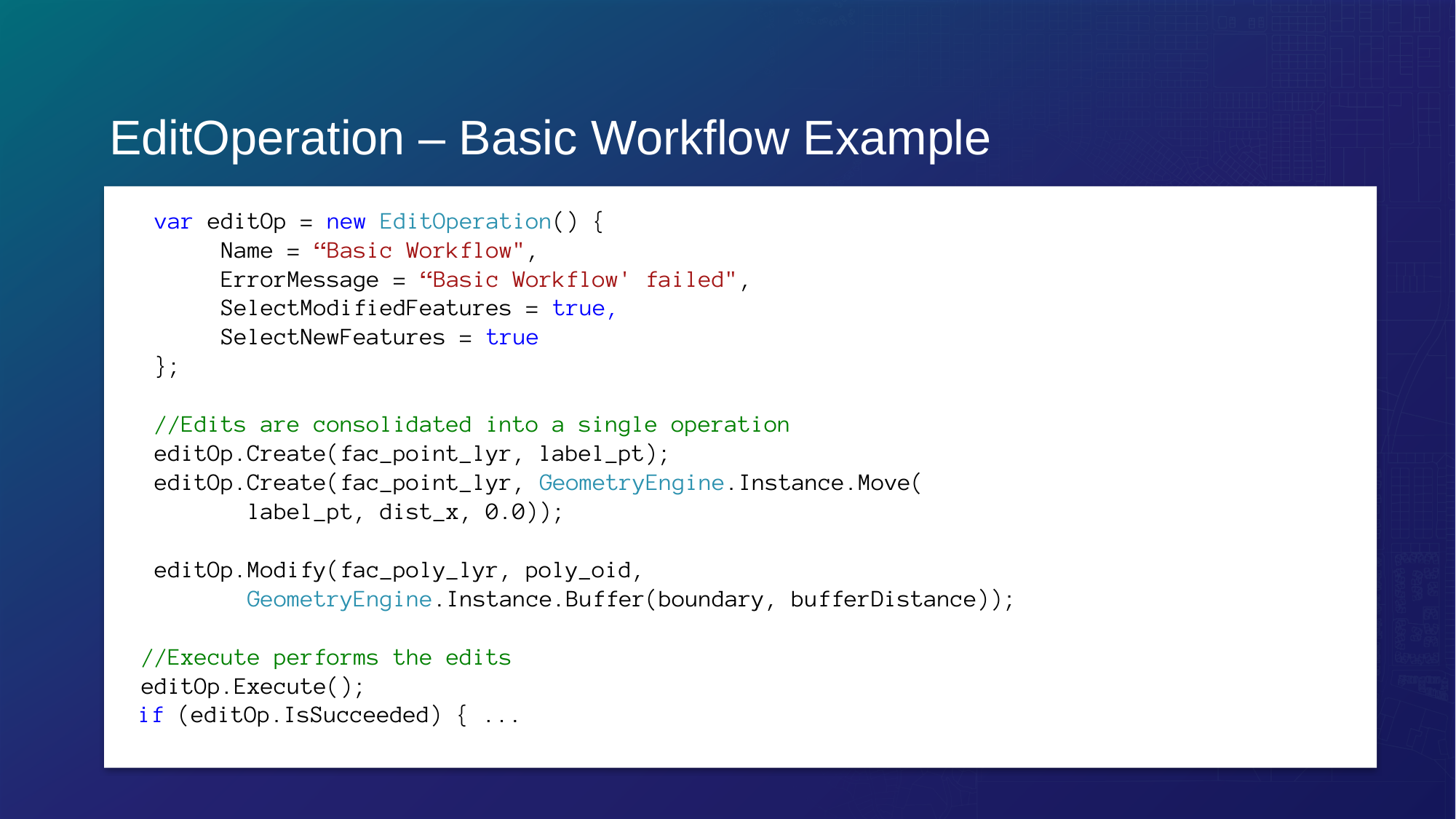

# EditOperation – Basic Workflow Example

   var editOp = new EditOperation() {
        Name = “Basic Workflow",
        ErrorMessage = “Basic Workflow' failed",
        SelectModifiedFeatures = true,
        SelectNewFeatures = true
   };

   //Edits are consolidated into a single operation
   editOp.Create(fac_point_lyr, label_pt);
   editOp.Create(fac_point_lyr, GeometryEngine.Instance.Move(
          label_pt, dist_x, 0.0));

   editOp.Modify(fac_poly_lyr, poly_oid,
          GeometryEngine.Instance.Buffer(boundary, bufferDistance));

  //Execute performs the edits
  editOp.Execute();
  if (editOp.IsSucceeded) { ...